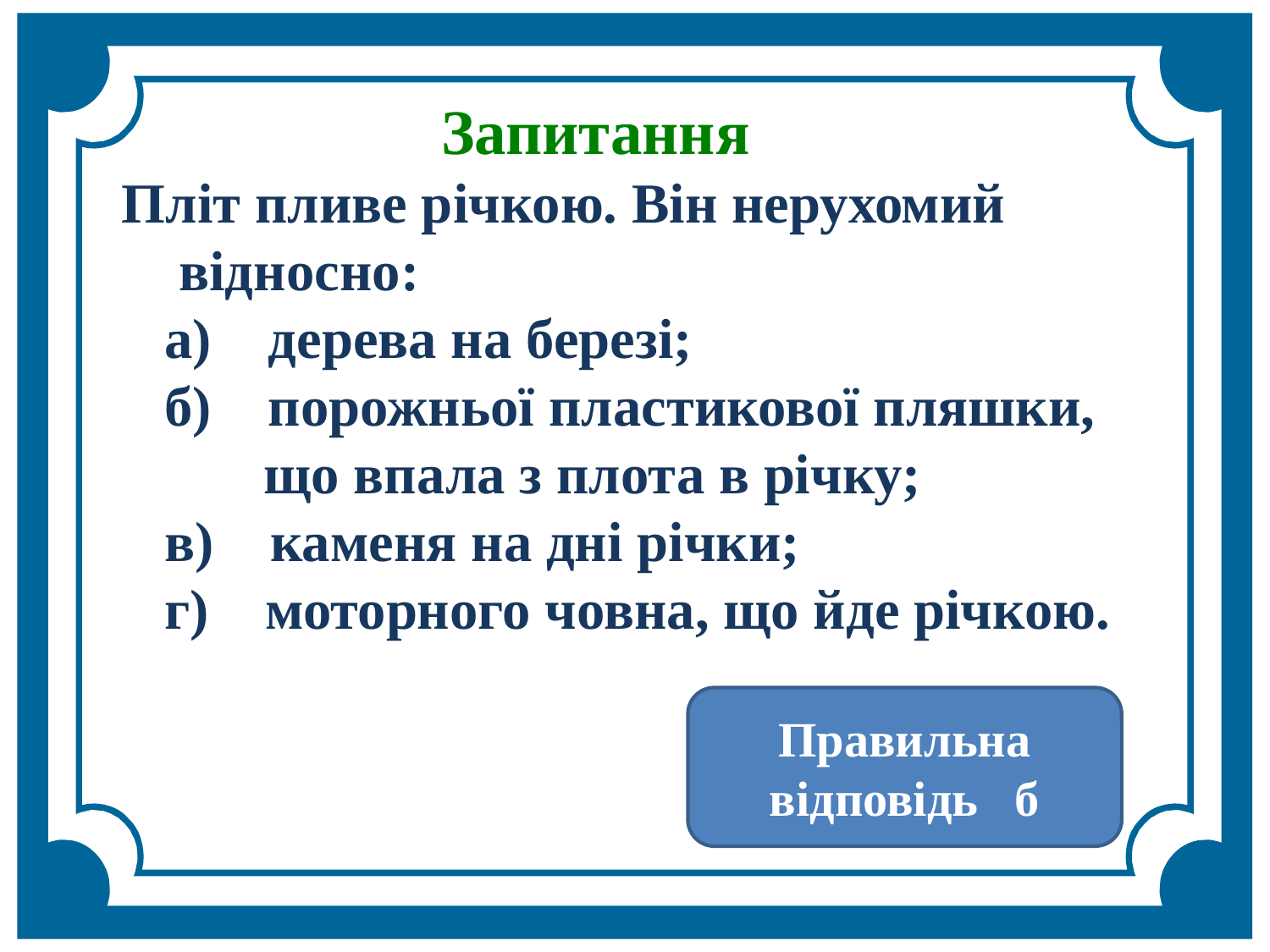

Запитання
 Пліт пливе річкою. Він нерухомий відносно:
    а)    дерева на березі;
    б)    порожньої пластикової пляшки,
           що впала з плота в річку;
    в)    каменя на дні річки;
    г)    моторного човна, що йде річкою.
Правильна відповідь   б